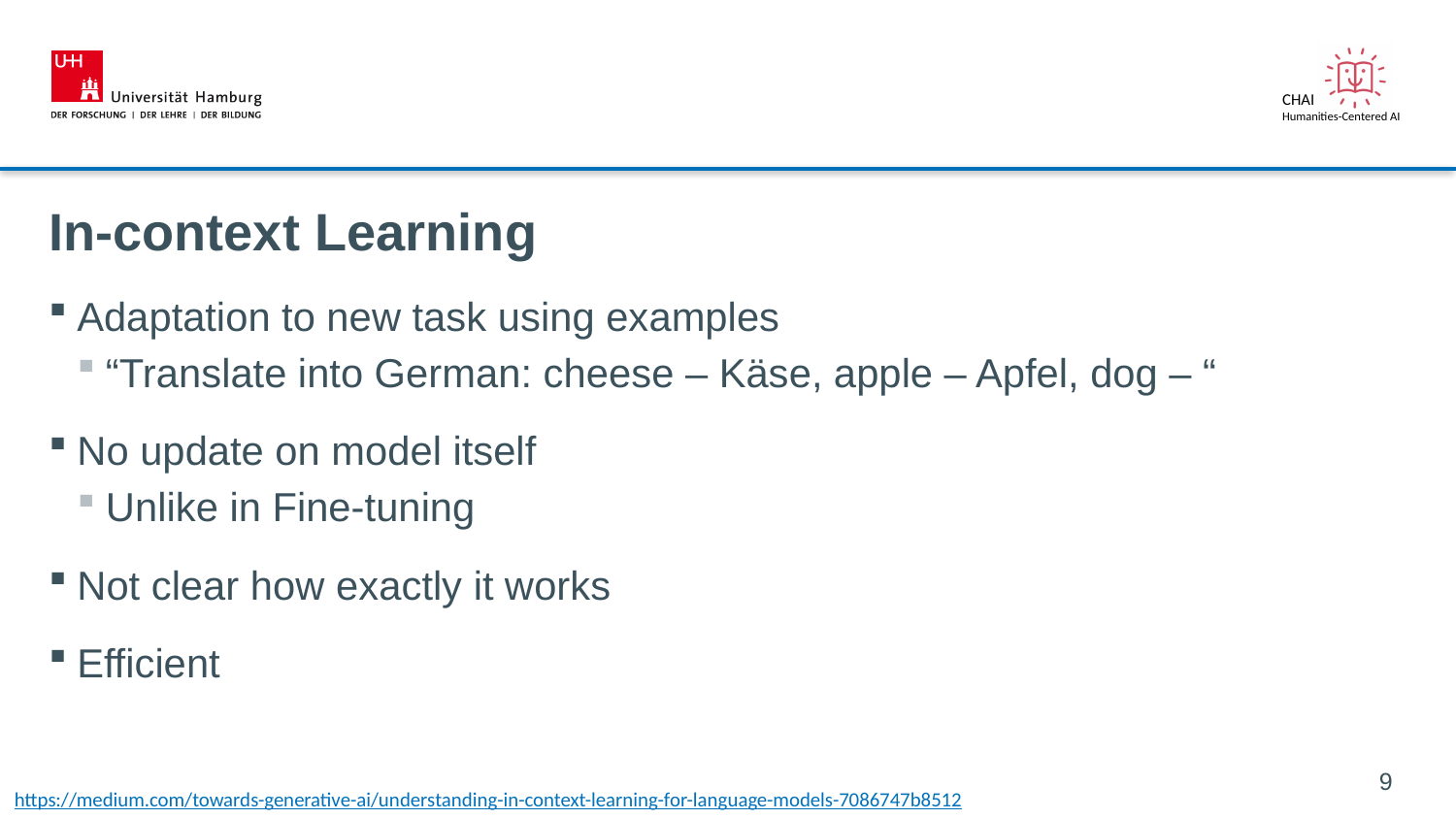

# In-context Learning
Adaptation to new task using examples
“Translate into German: cheese – Käse, apple – Apfel, dog – “
No update on model itself
Unlike in Fine-tuning
Not clear how exactly it works
Efficient
9
https://medium.com/towards-generative-ai/understanding-in-context-learning-for-language-models-7086747b8512